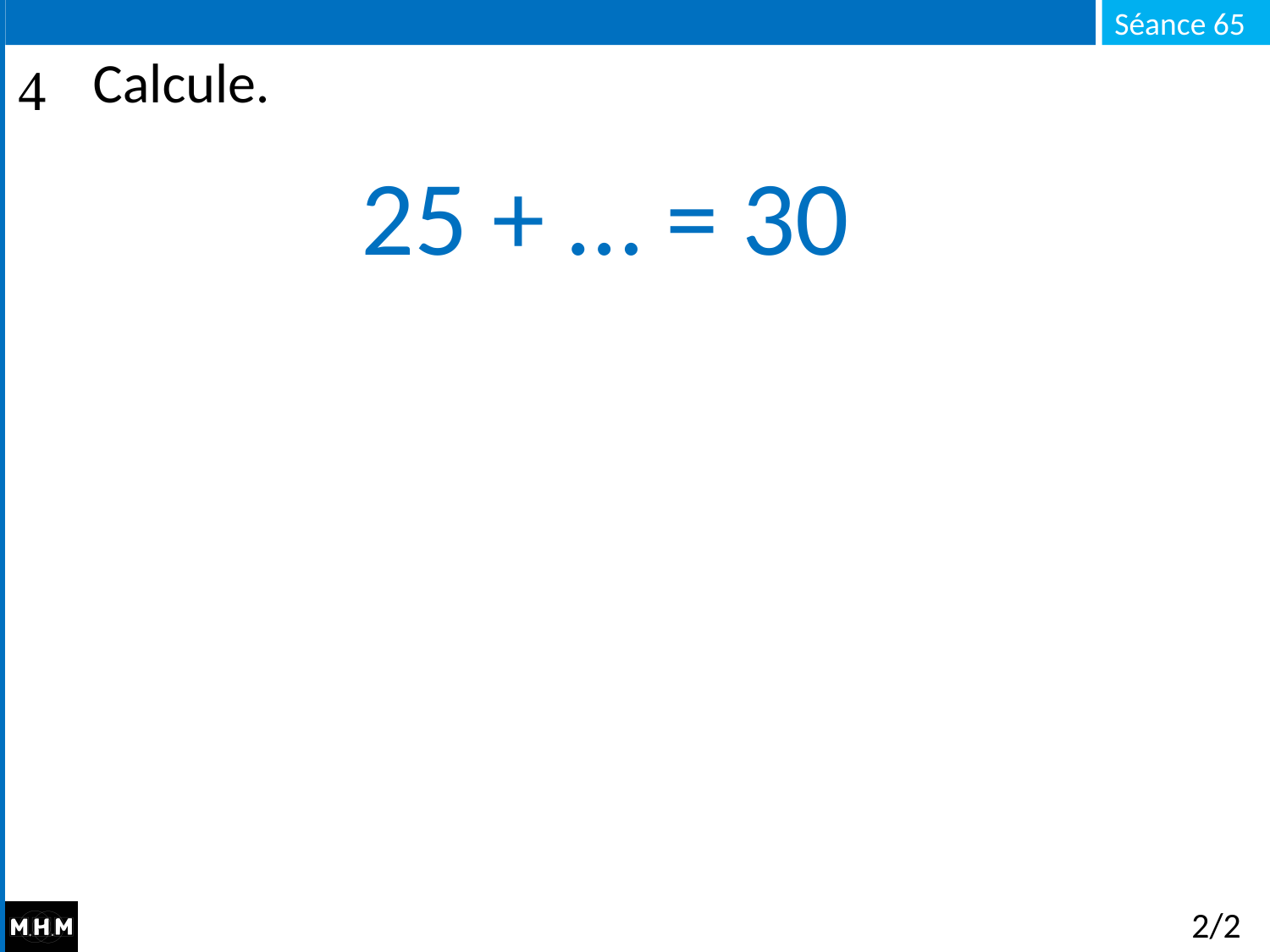

# Calcule.
25 + … = 30
2/2